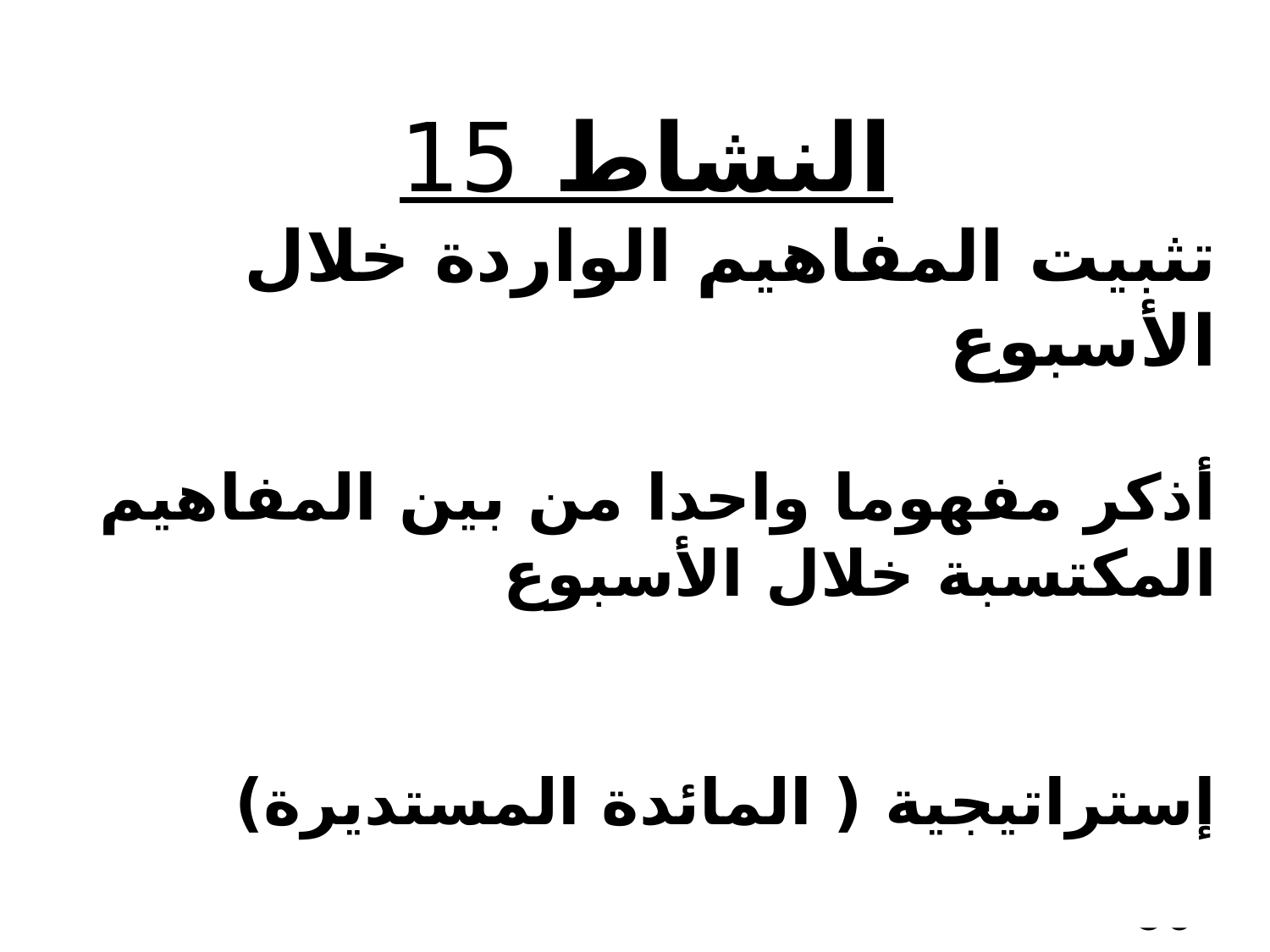

النشاط 15
تثبيت المفاهيم الواردة خلال الأسبوع
أذكر مفهوما واحدا من بين المفاهيم المكتسبة خلال الأسبوع

إستراتيجية ( المائدة المستديرة)

التعليميةُ
50